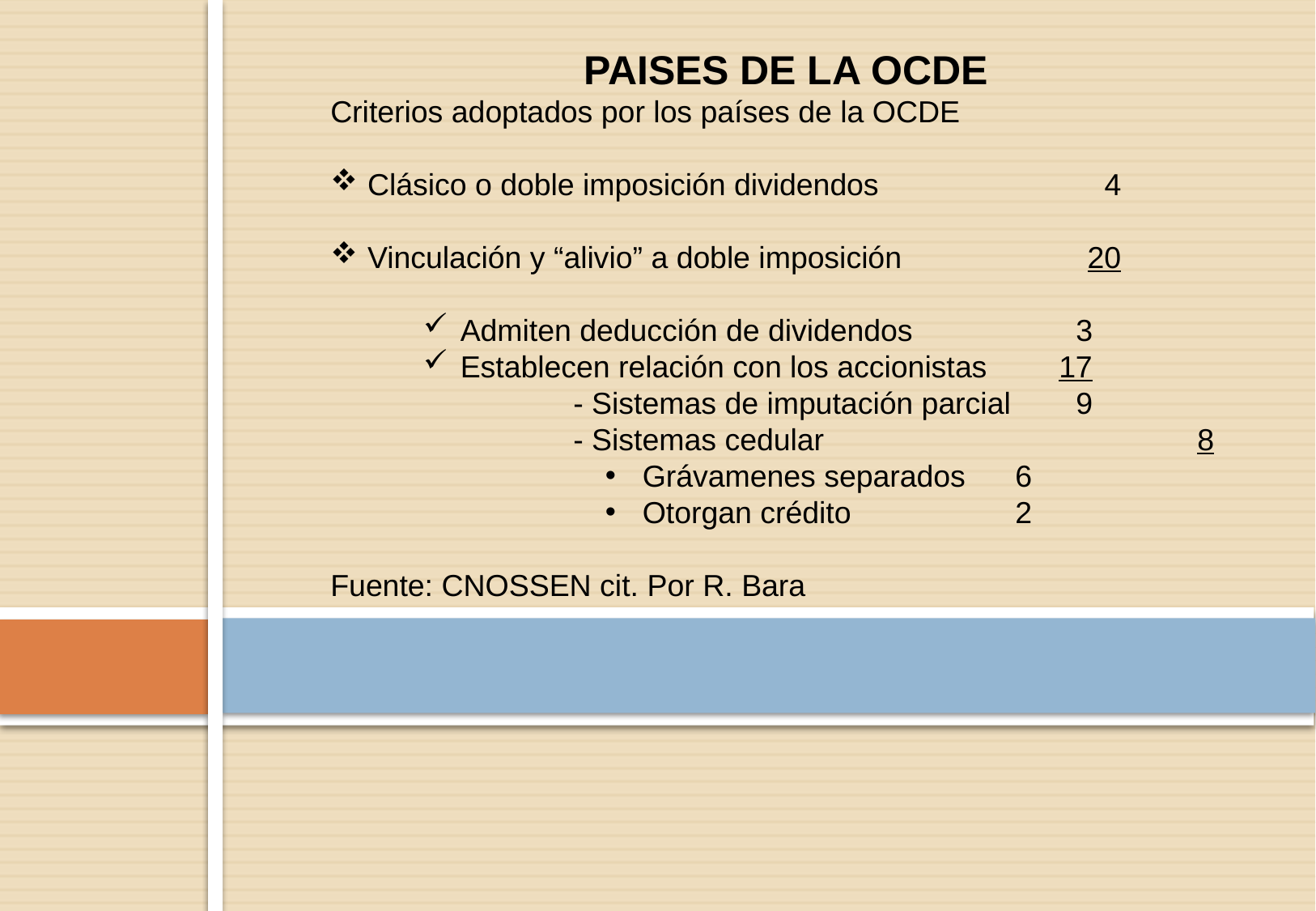

PAISES DE LA OCDE
Criterios adoptados por los países de la OCDE

 Clásico o doble imposición dividendos		  4

 Vinculación y “alivio” a doble imposición		20

 Admiten deducción de dividendos	  	  3
 Establecen relación con los accionistas 	17
	- Sistemas de imputación parcial	  9
	- Sistemas cedular			  8
 Grávamenes separados	  6
 Otorgan crédito		  2

Fuente: CNOSSEN cit. Por R. Bara
#